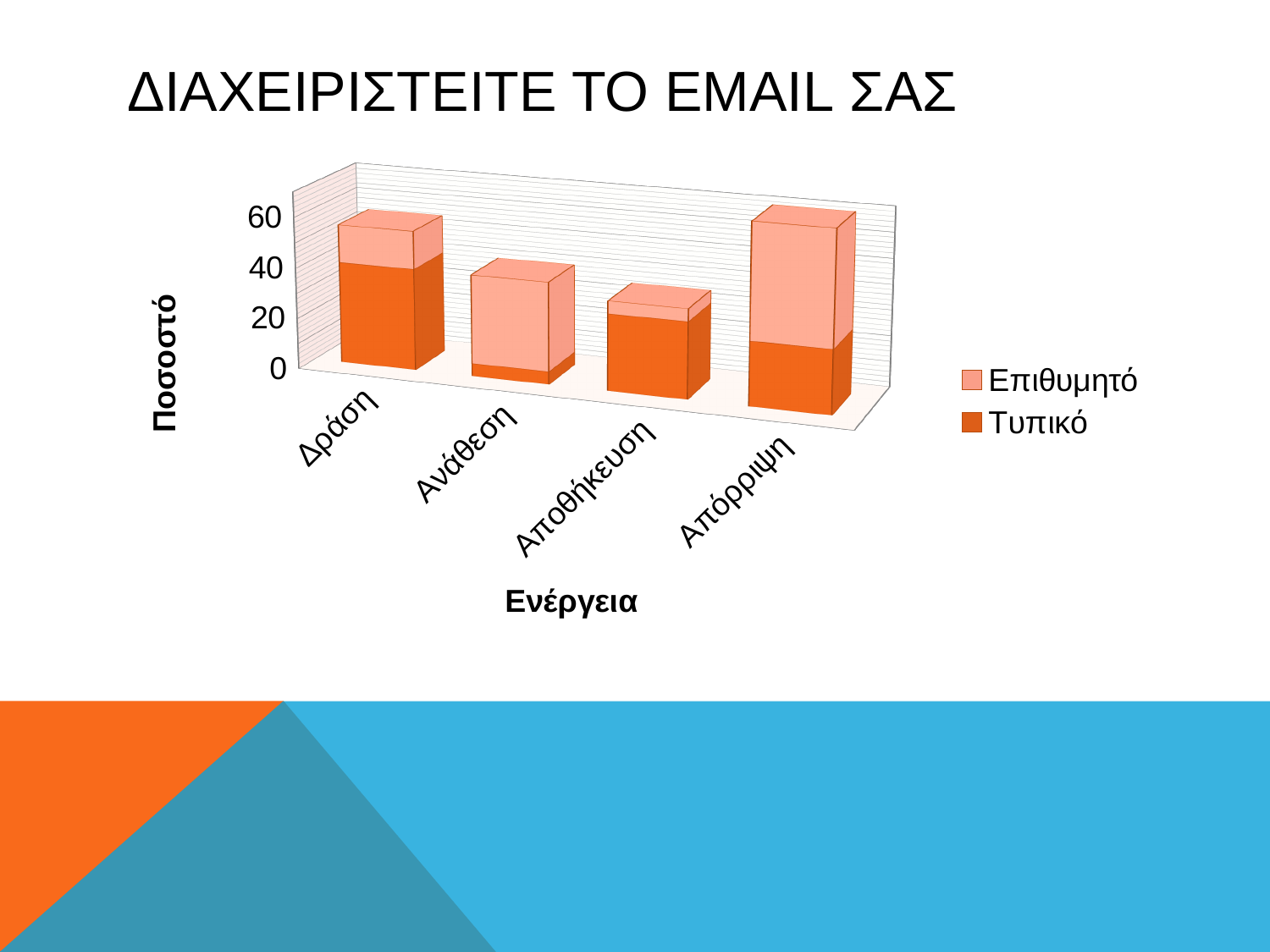

# Διαχειριστειτε το Email σασ

[unsupported chart]